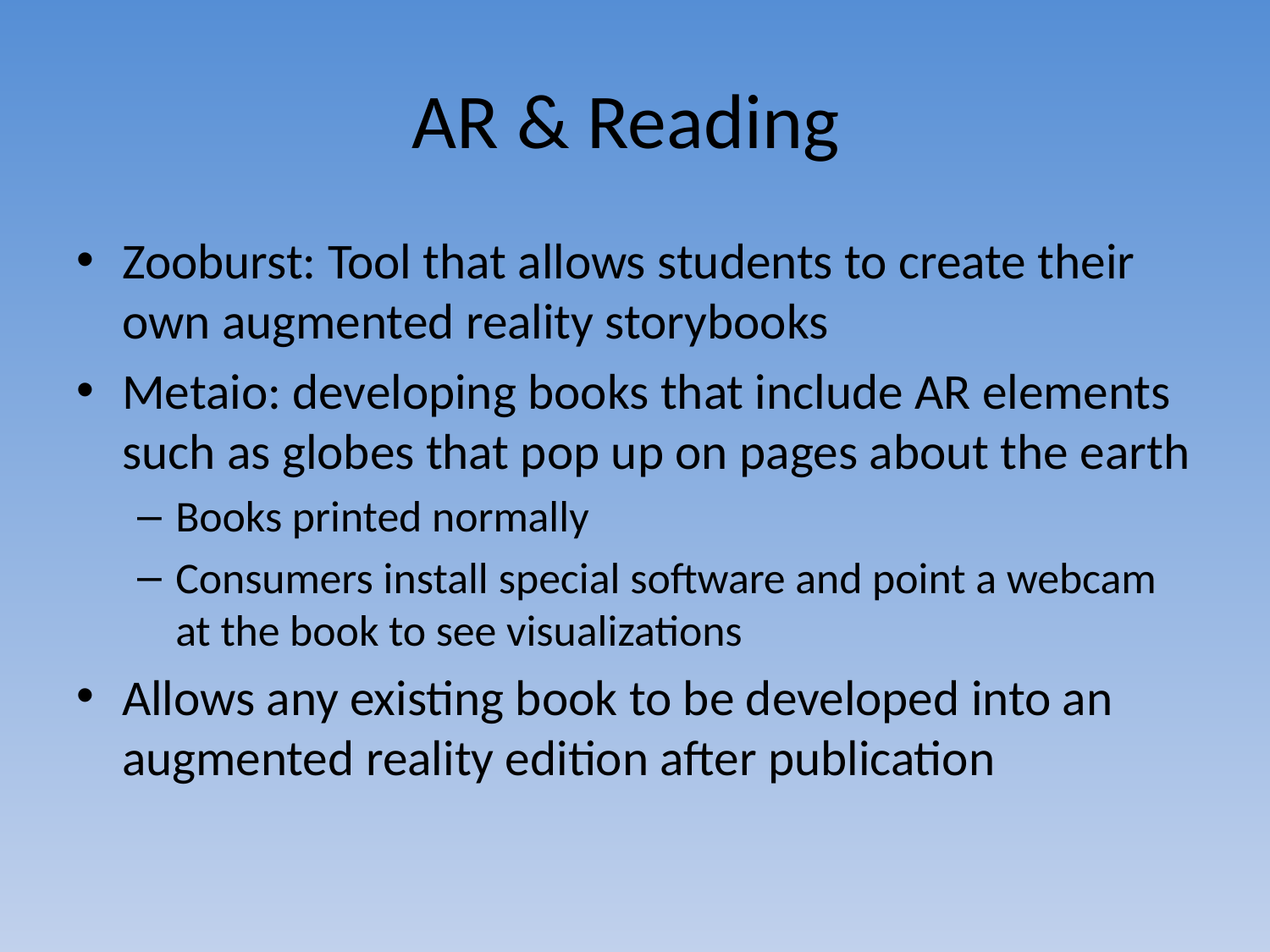

# AR & Reading
Zooburst: Tool that allows students to create their own augmented reality storybooks
Metaio: developing books that include AR elements such as globes that pop up on pages about the earth
Books printed normally
Consumers install special software and point a webcam at the book to see visualizations
Allows any existing book to be developed into an augmented reality edition after publication